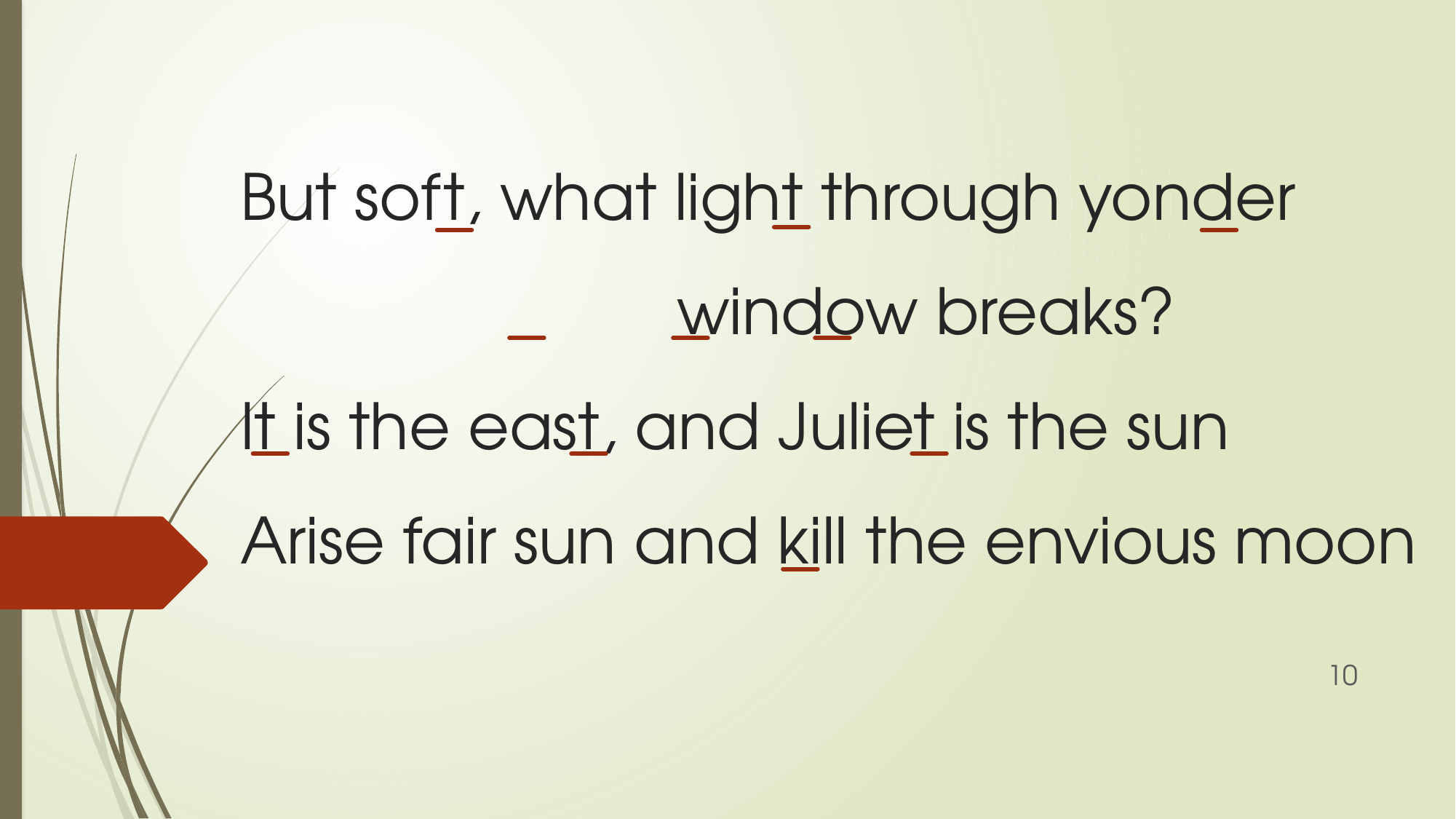

# But soft, what light through yonder 					window breaks? It is the east, and Juliet is the sun Arise fair sun and kill the envious moon
10